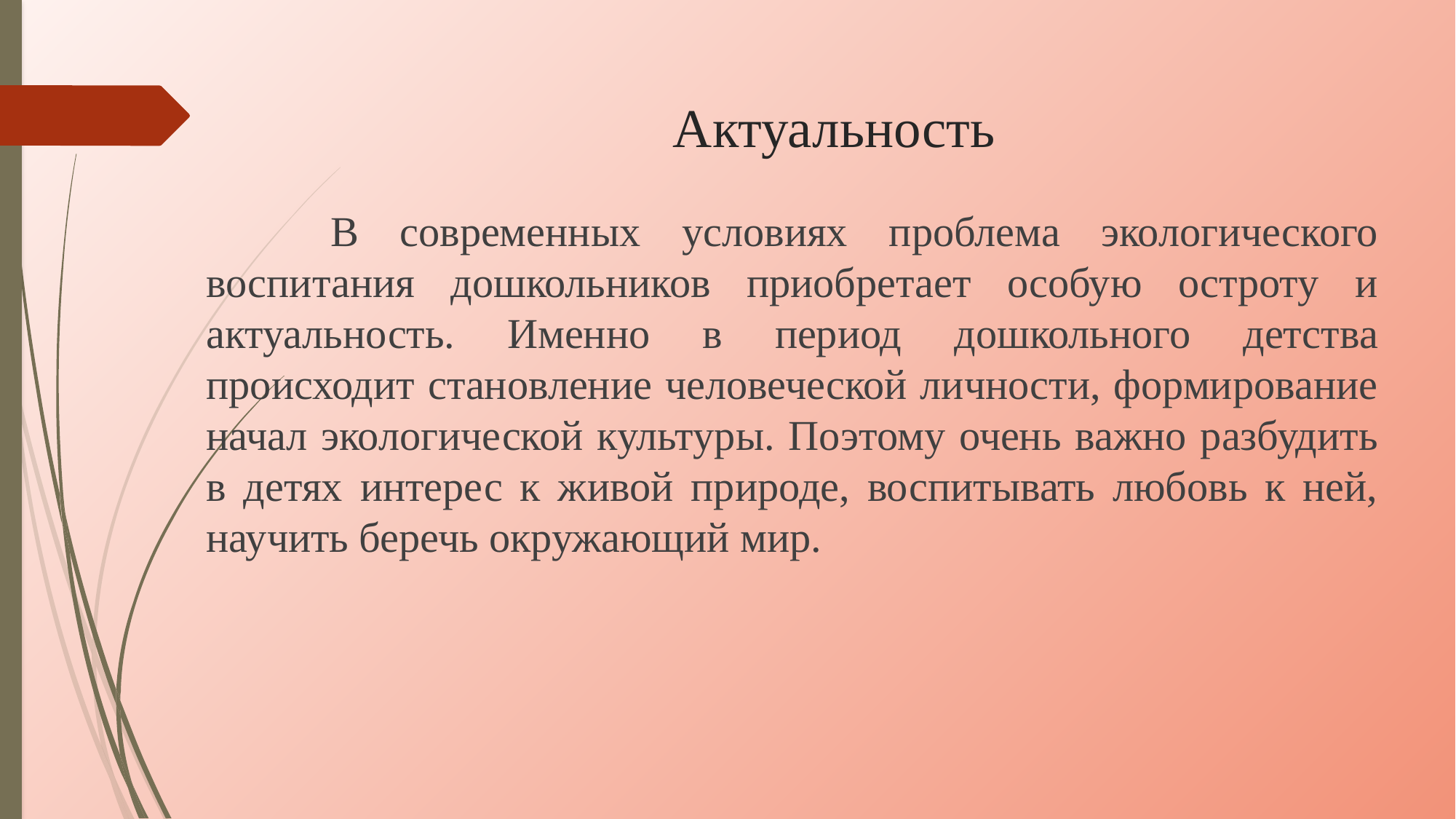

# Актуальность
   В современных условиях проблема экологического воспитания дошкольников приобретает особую остроту и актуальность. Именно в период дошкольного детства происходит становление человеческой личности, формирование начал экологической культуры. Поэтому очень важно разбудить в детях интерес к живой природе, воспитывать любовь к ней, научить беречь окружающий мир.